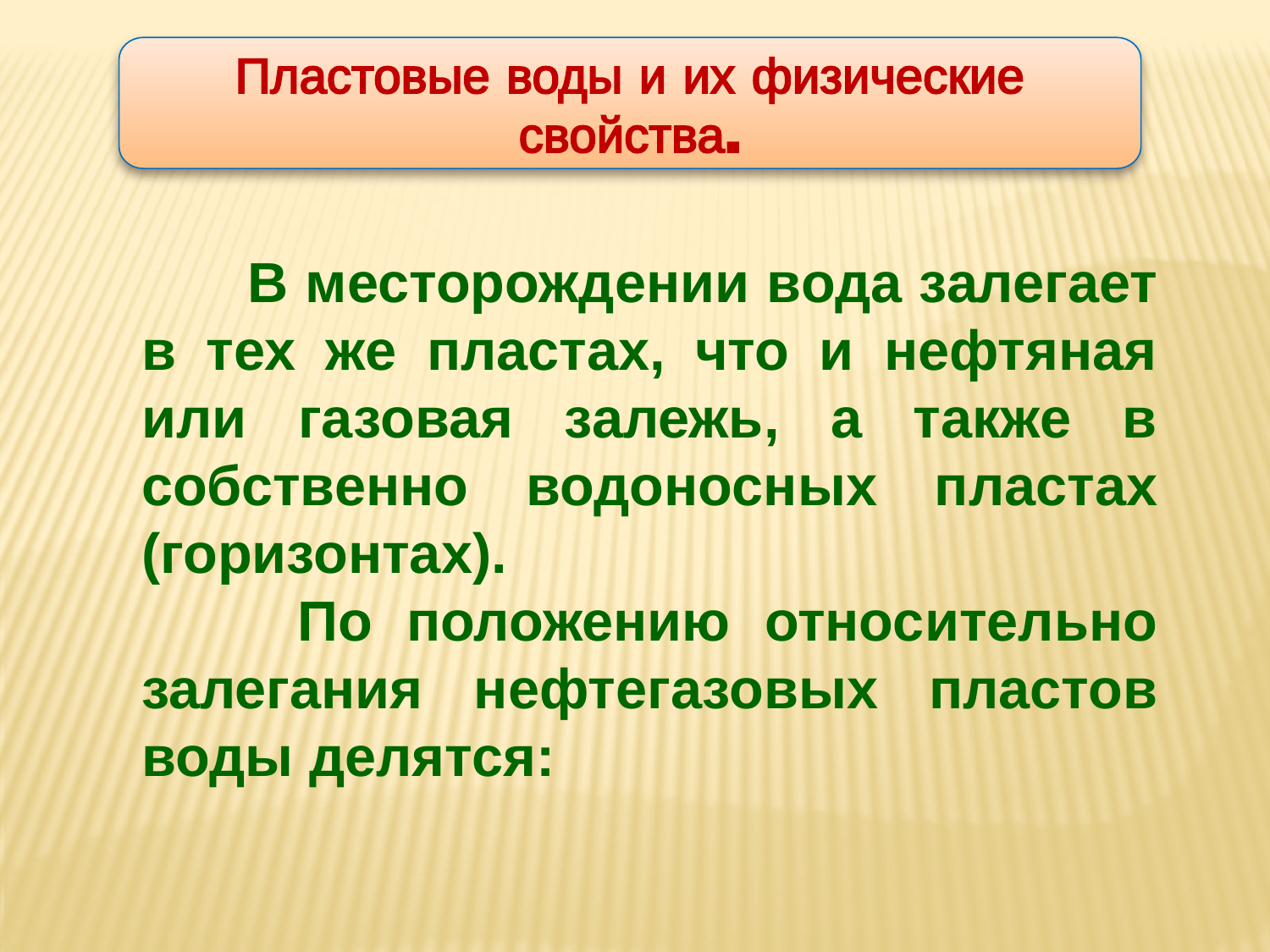

Пластовые воды и их физические свойства.
     В месторождении вода залегает в тех же пластах, что и нефтяная или газовая залежь, а также в собственно водоносных пластах (горизонтах).
    По положению относительно залегания нефтегазовых пластов воды делятся: